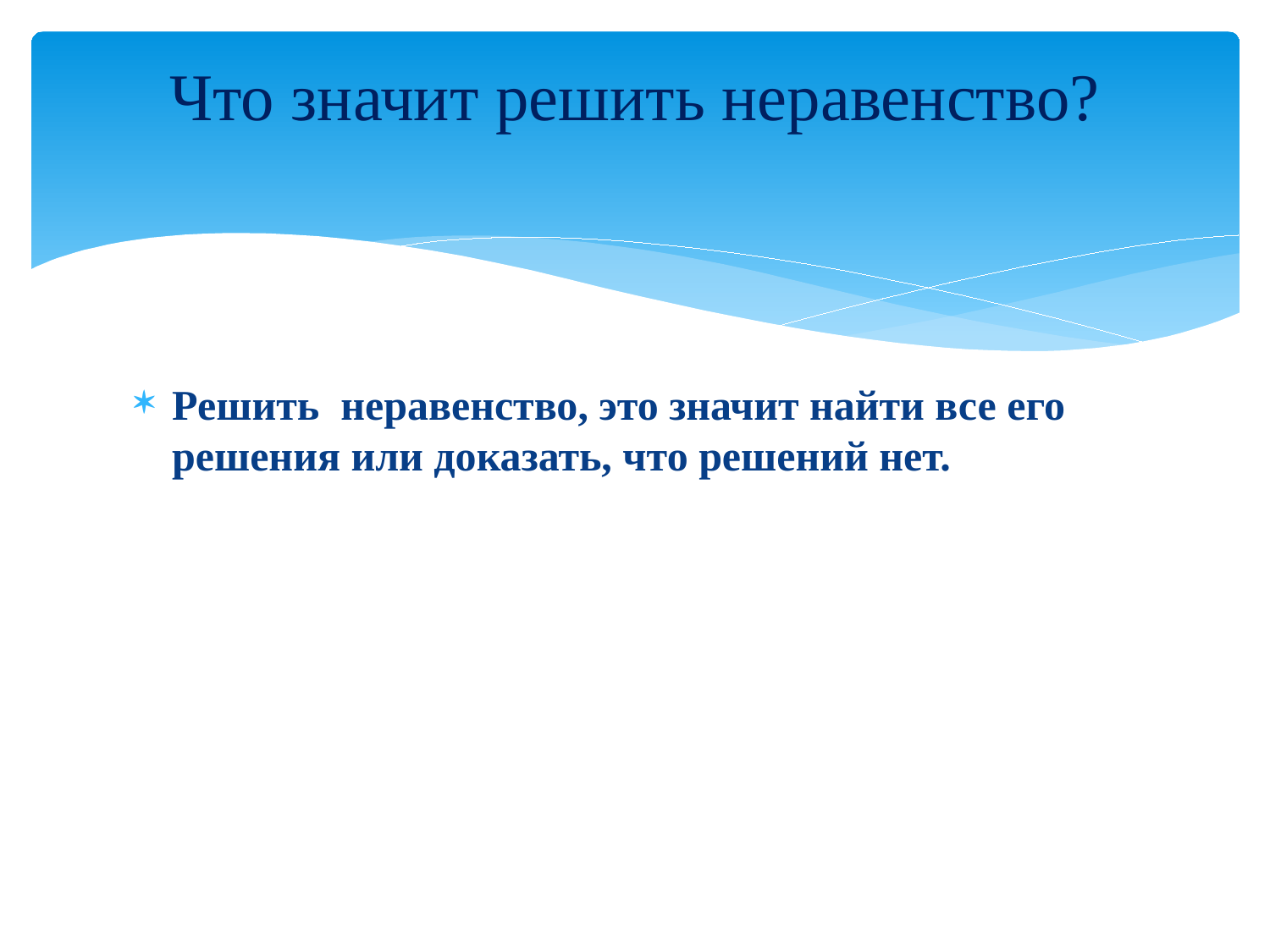

# Что значит решить неравенство?
Решить  неравенство, это значит найти все его решения или доказать, что решений нет.